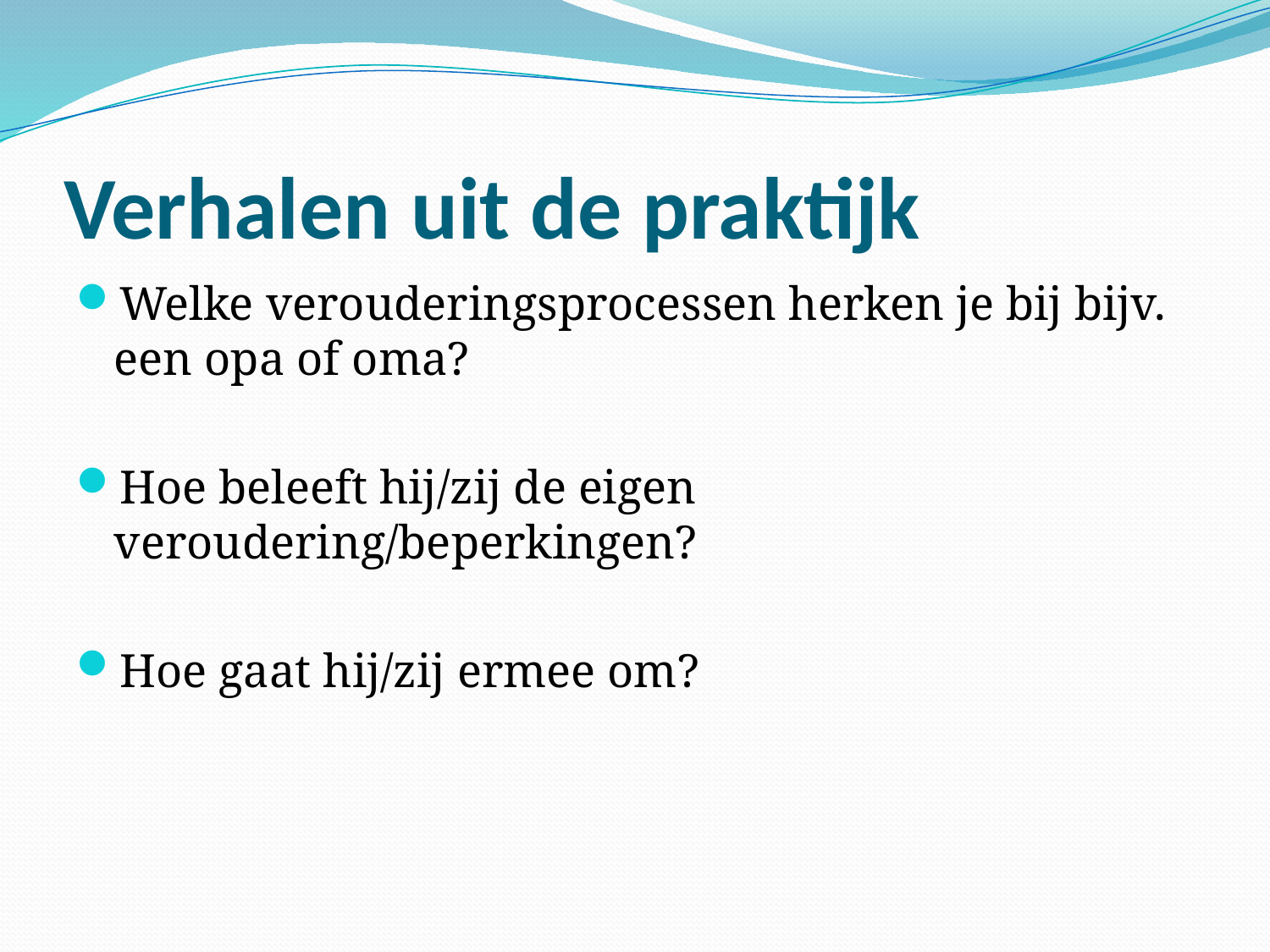

# Verhalen uit de praktijk
Welke verouderingsprocessen herken je bij bijv. een opa of oma?

Hoe beleeft hij/zij de eigen veroudering/beperkingen?

Hoe gaat hij/zij ermee om?